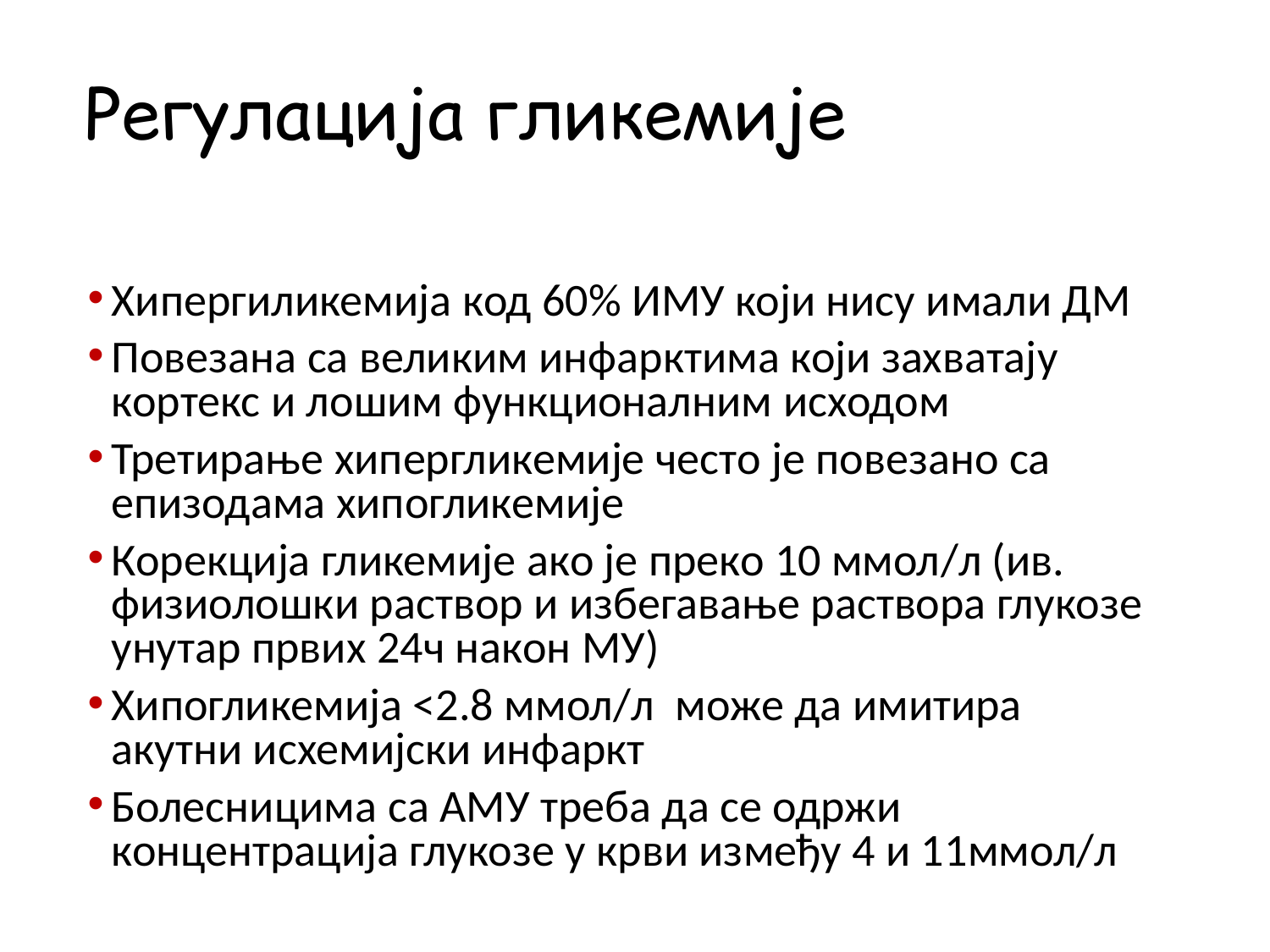

# Регулација гликемије

Хипергиликемија код 60% ИМУ који нису имали ДМ
Повезана са великим инфарктима који захватају кортекс и лошим функционалним исходом
Третирање хипергликемије често је повезано са епизодама хипогликемије
Корекција гликемије ако је преко 10 ммол/л (ив. физиолошки раствор и избегавање раствора глукозе унутар првих 24ч након МУ)
Хипогликемија <2.8 ммол/л  може да имитира акутни исхемијски инфаркт
Болесницима са АМУ треба да се одржи концентрација глукозе у крви између 4 и 11ммол/л